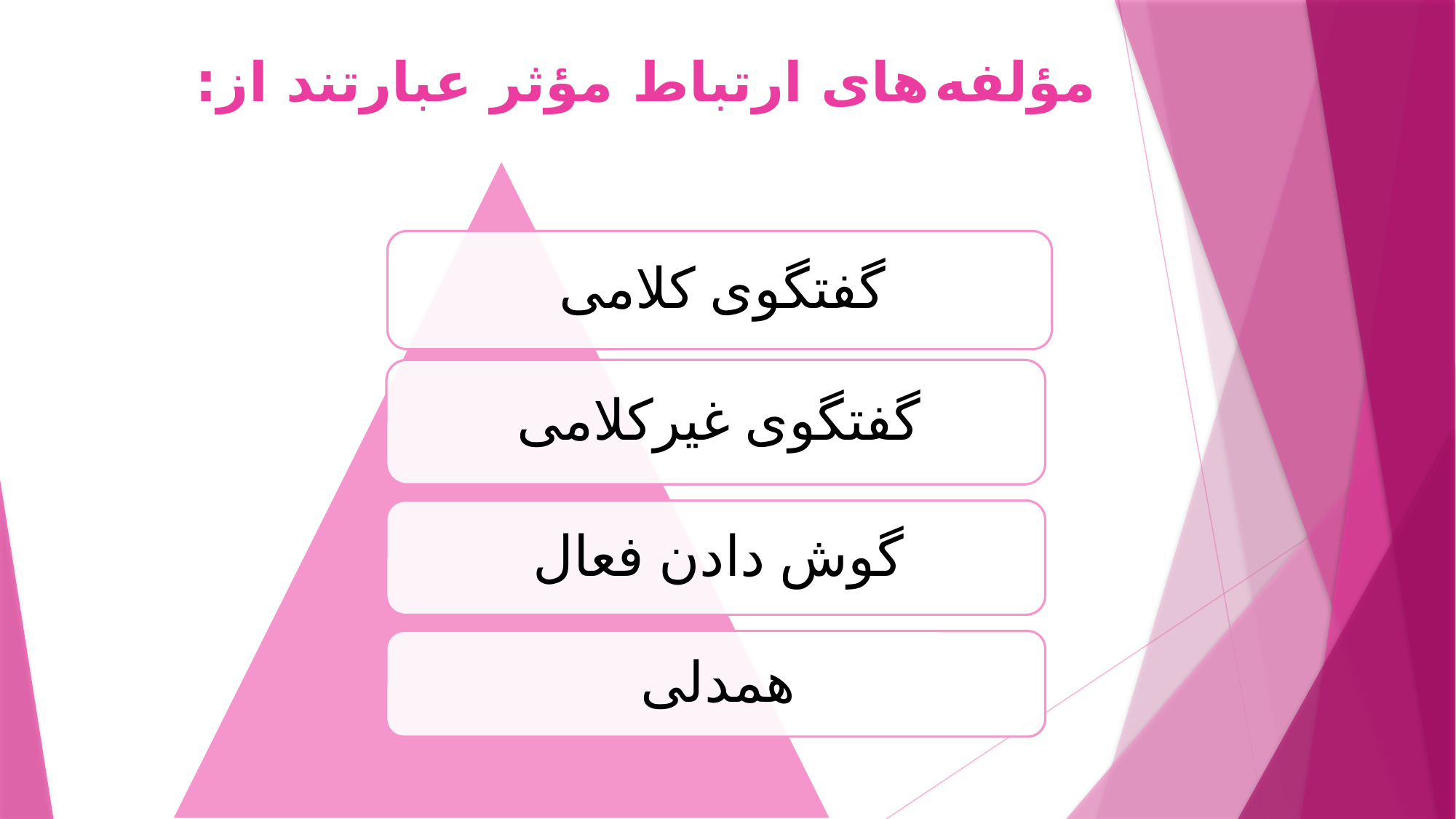

# مؤلفه های ارتباط مؤثر عبارتند از:
گفتگوی کلامی
گفتگوی غیرکلامی
گوش دادن فعال
همدلی